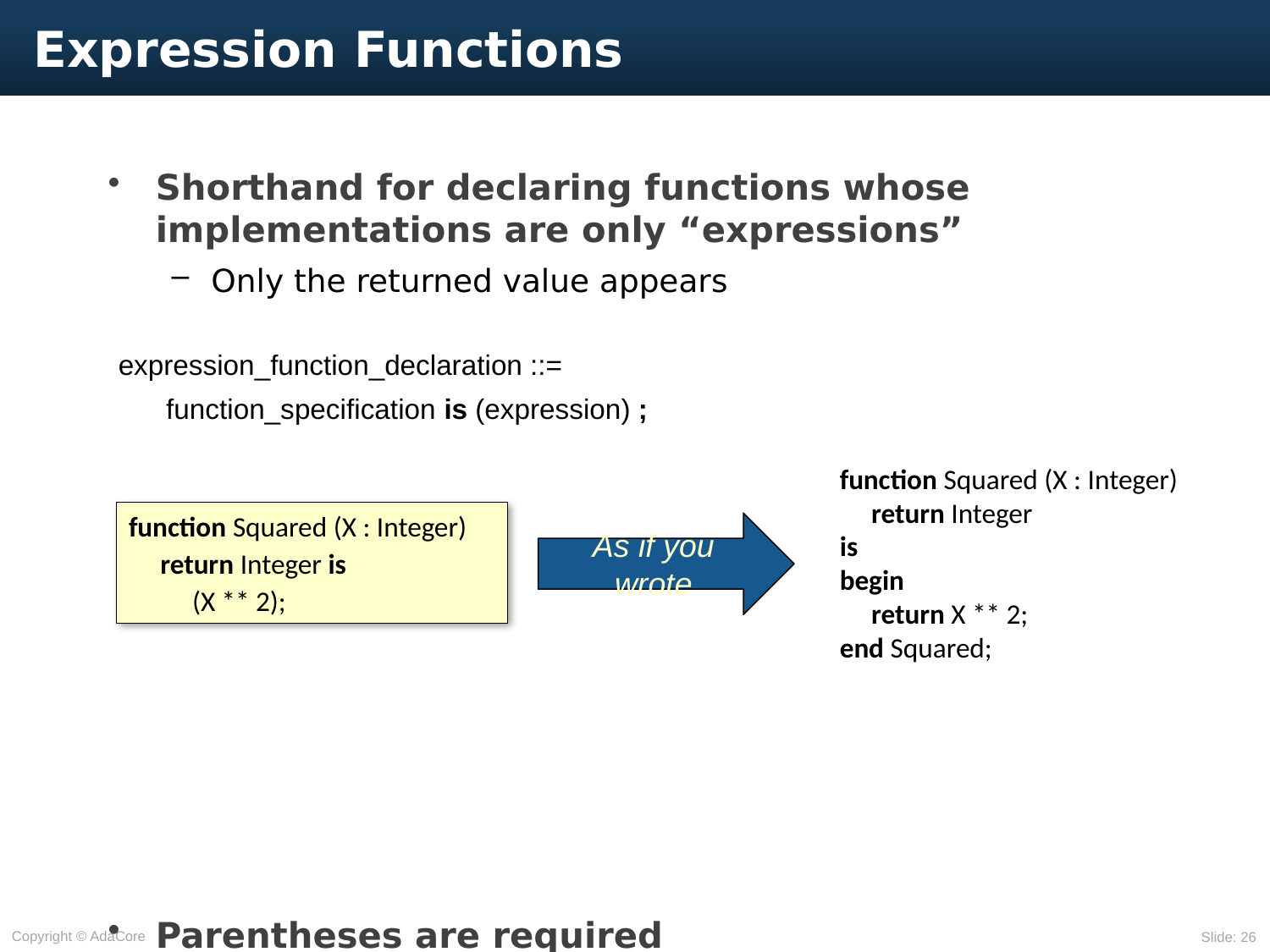

# Expression Functions
Shorthand for declaring functions whose implementations are only “expressions”
Only the returned value appears

Parentheses are required
Parameters are optional, as usual
expression_function_declaration ::=
	function_specification is (expression) ;
function Squared (X : Integer)
	return Integer
is
begin
	return X ** 2;
end Squared;
function Squared (X : Integer)
	return Integer is
		(X ** 2);
As if you wrote